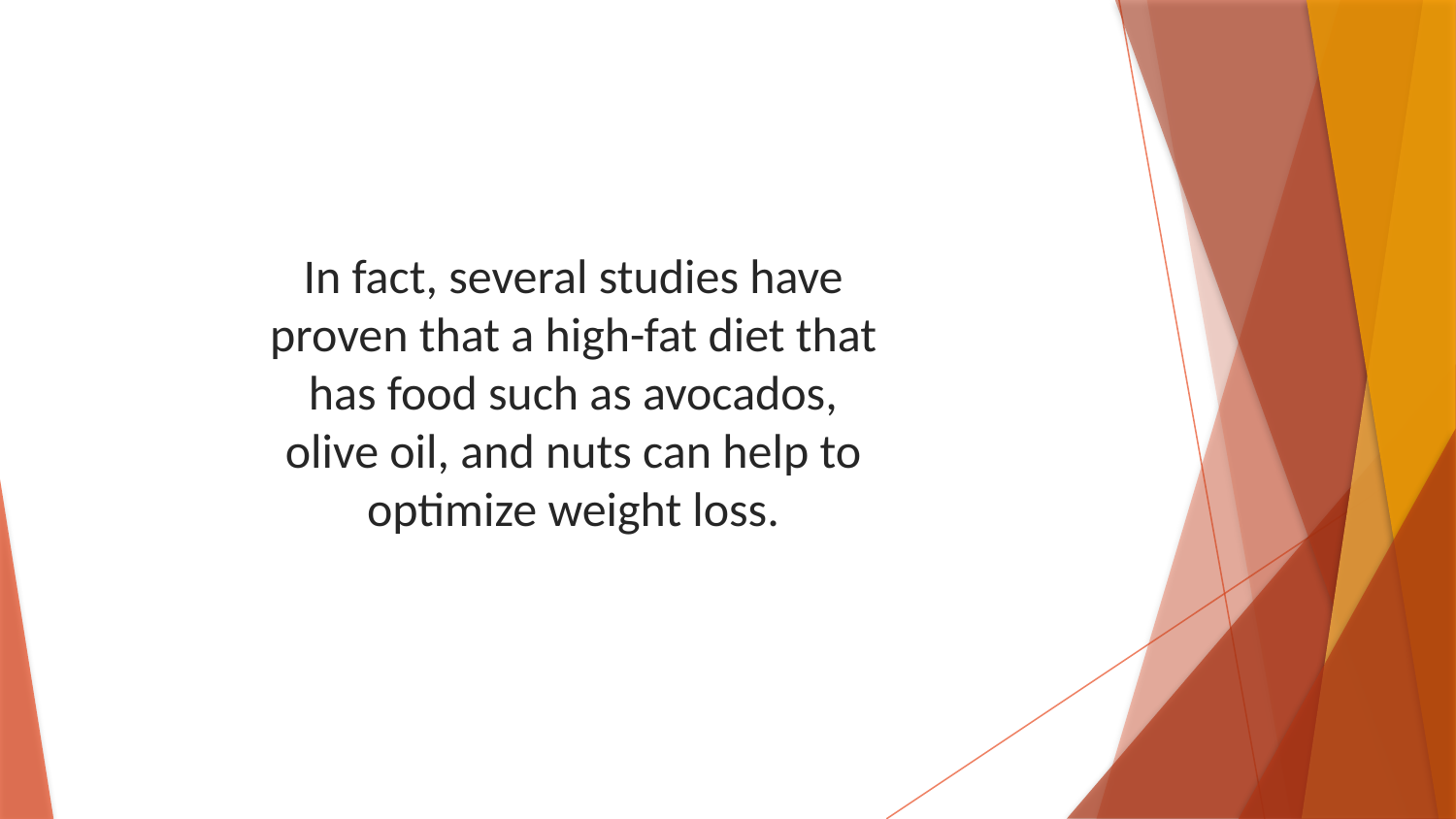

In fact, several studies have proven that a high-fat diet that has food such as avocados, olive oil, and nuts can help to optimize weight loss.